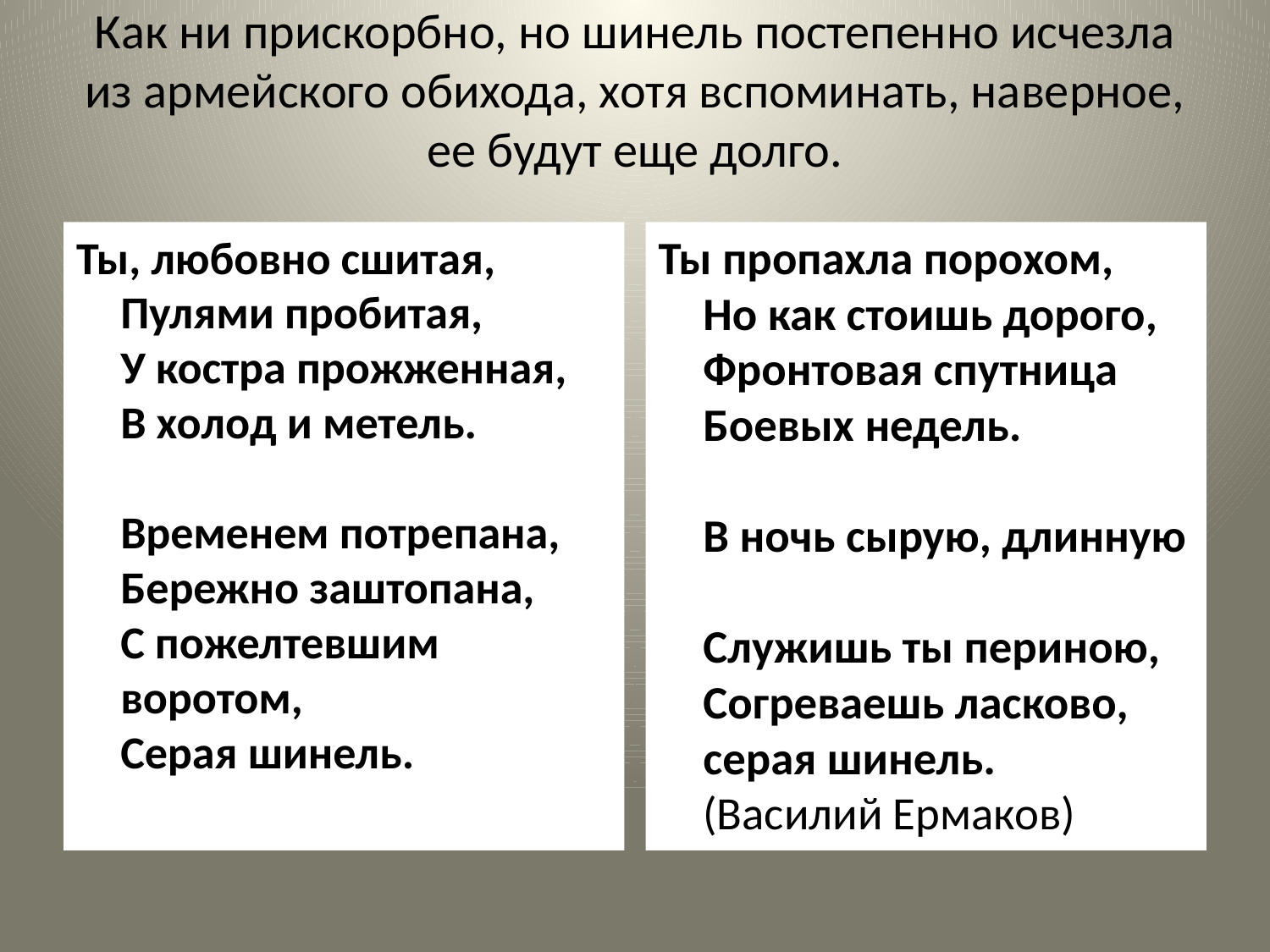

# Как ни прискорбно, но шинель постепенно исчезла из армейского обихода, хотя вспоминать, наверное, ее будут еще долго.
Ты, любовно сшитая,
Пулями пробитая,
У костра прожженная,
В холод и метель.
Временем потрепана,
Бережно заштопана,
С пожелтевшим воротом,
Серая шинель.
Ты пропахла порохом,
Но как стоишь дорого,
Фронтовая спутница
Боевых недель.
В ночь сырую, длинную
Служишь ты периною,
Согреваешь ласково,
серая шинель.
(Василий Ермаков)